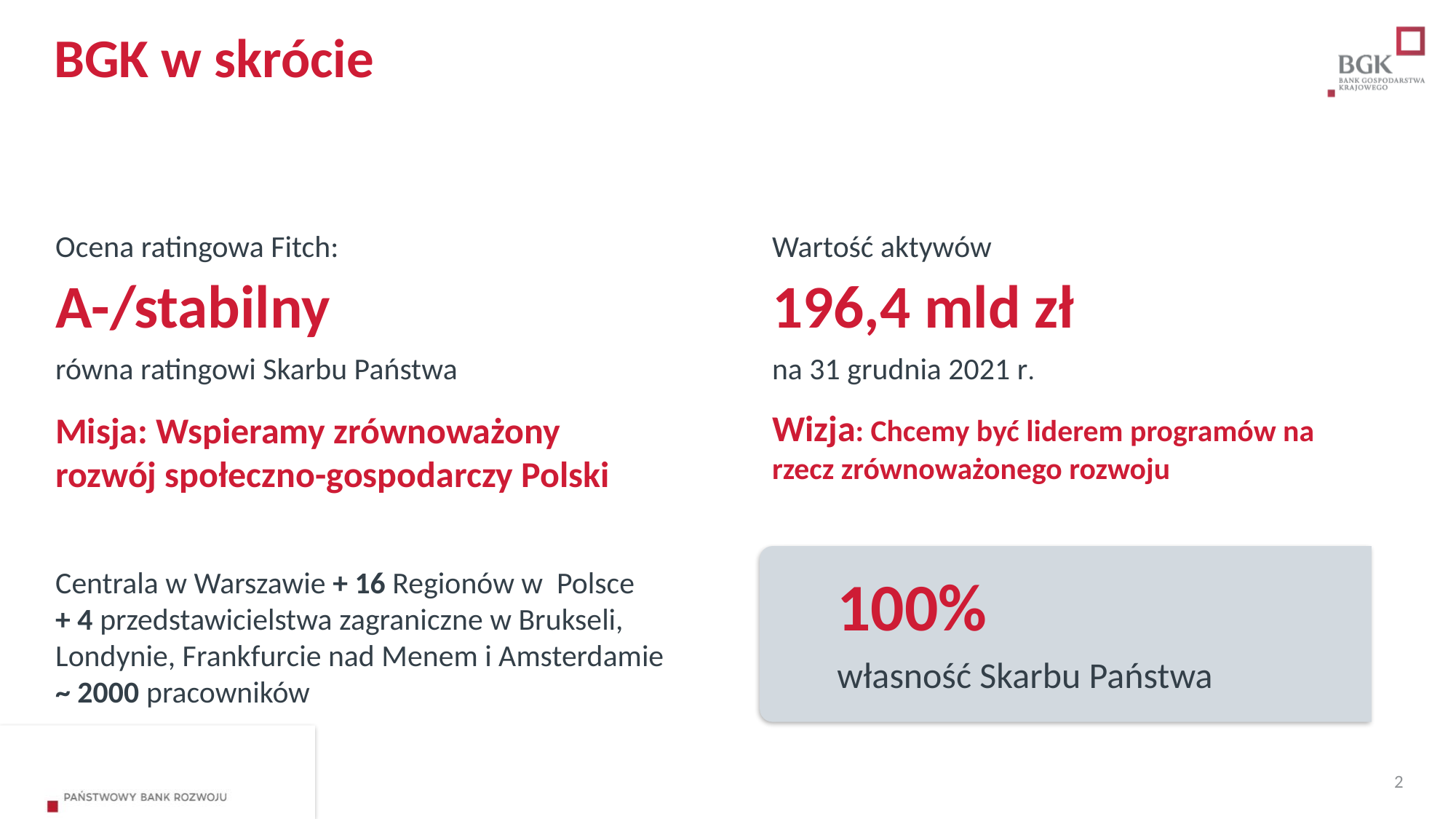

# BGK w skrócie
Ocena ratingowa Fitch:
A-/stabilny
równa ratingowi Skarbu Państwa
Wartość aktywów
196,4 mld zł
na 31 grudnia 2021 r.

Wizja: Chcemy być liderem programów na rzecz zrównoważonego rozwoju
Misja: Wspieramy zrównoważony rozwój społeczno-gospodarczy Polski
Centrala w Warszawie + 16 Regionów w  Polsce
+ 4 przedstawicielstwa zagraniczne w Brukseli, Londynie, Frankfurcie nad Menem i Amsterdamie
~ 2000 pracowników
100%
własność Skarbu Państwa
2